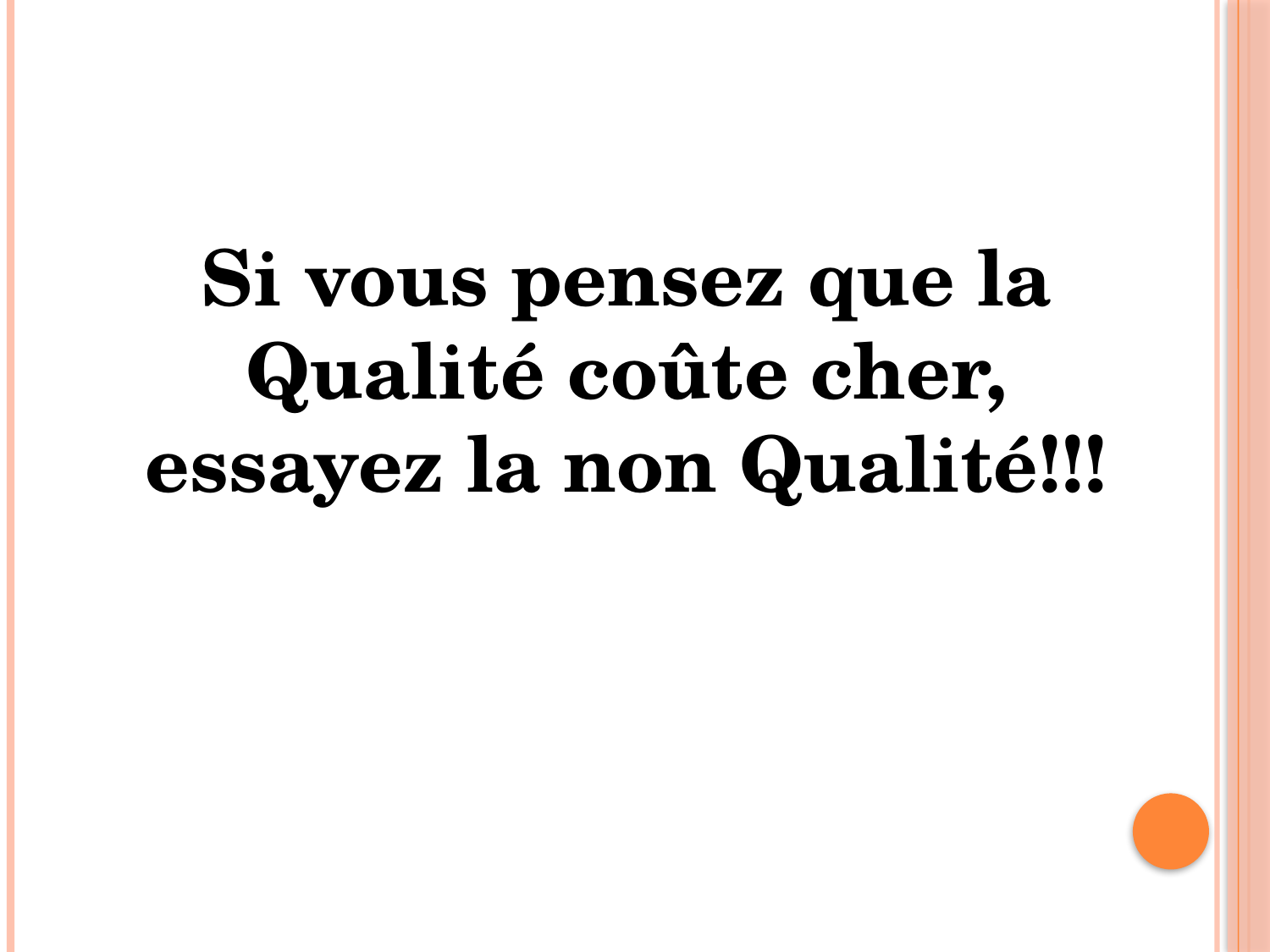

Si vous pensez que la Qualité coûte cher, essayez la non Qualité!!!